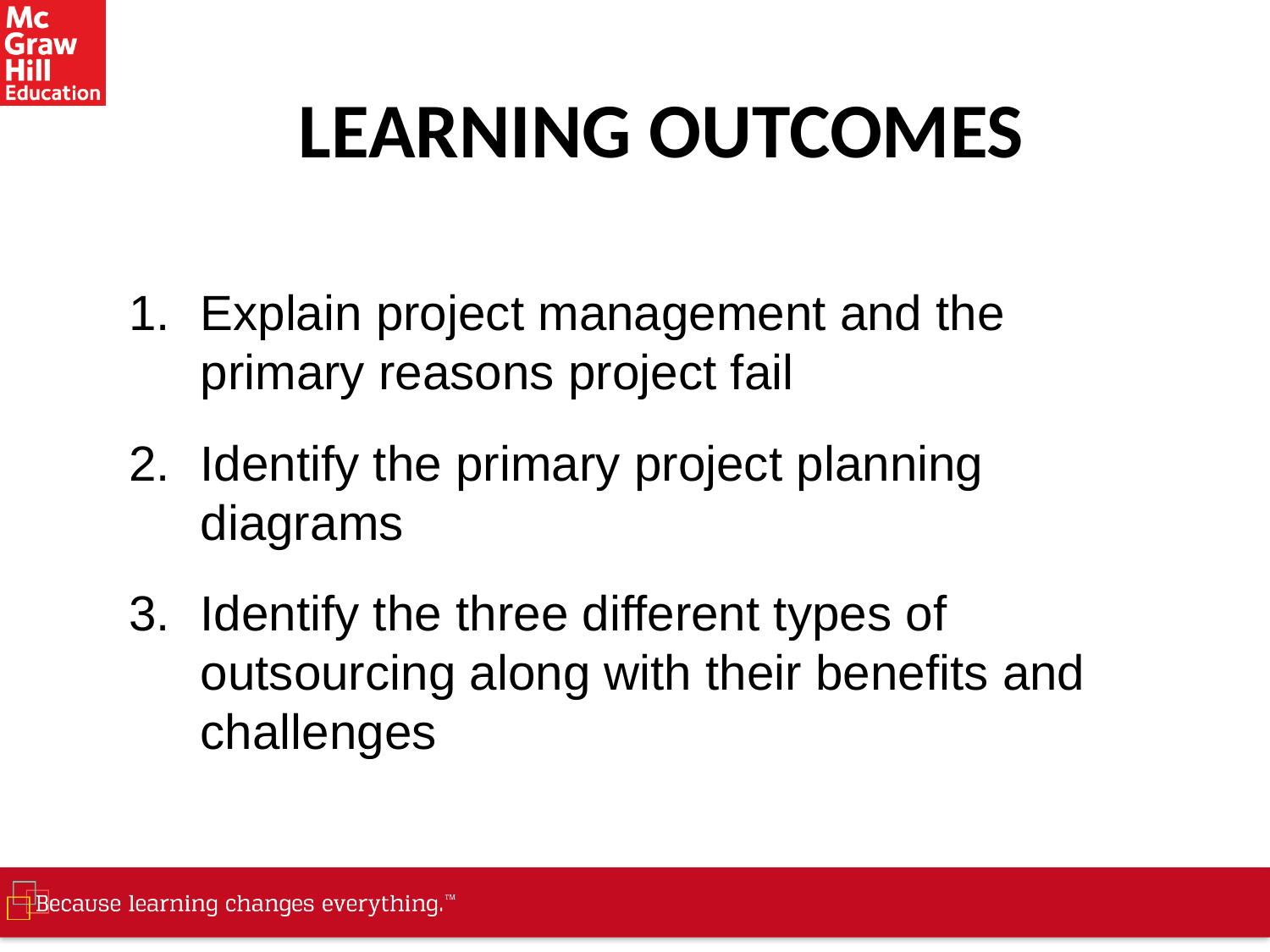

# LEARNING OUTCOMES
Explain project management and the primary reasons project fail
Identify the primary project planning diagrams
Identify the three different types of outsourcing along with their benefits and challenges